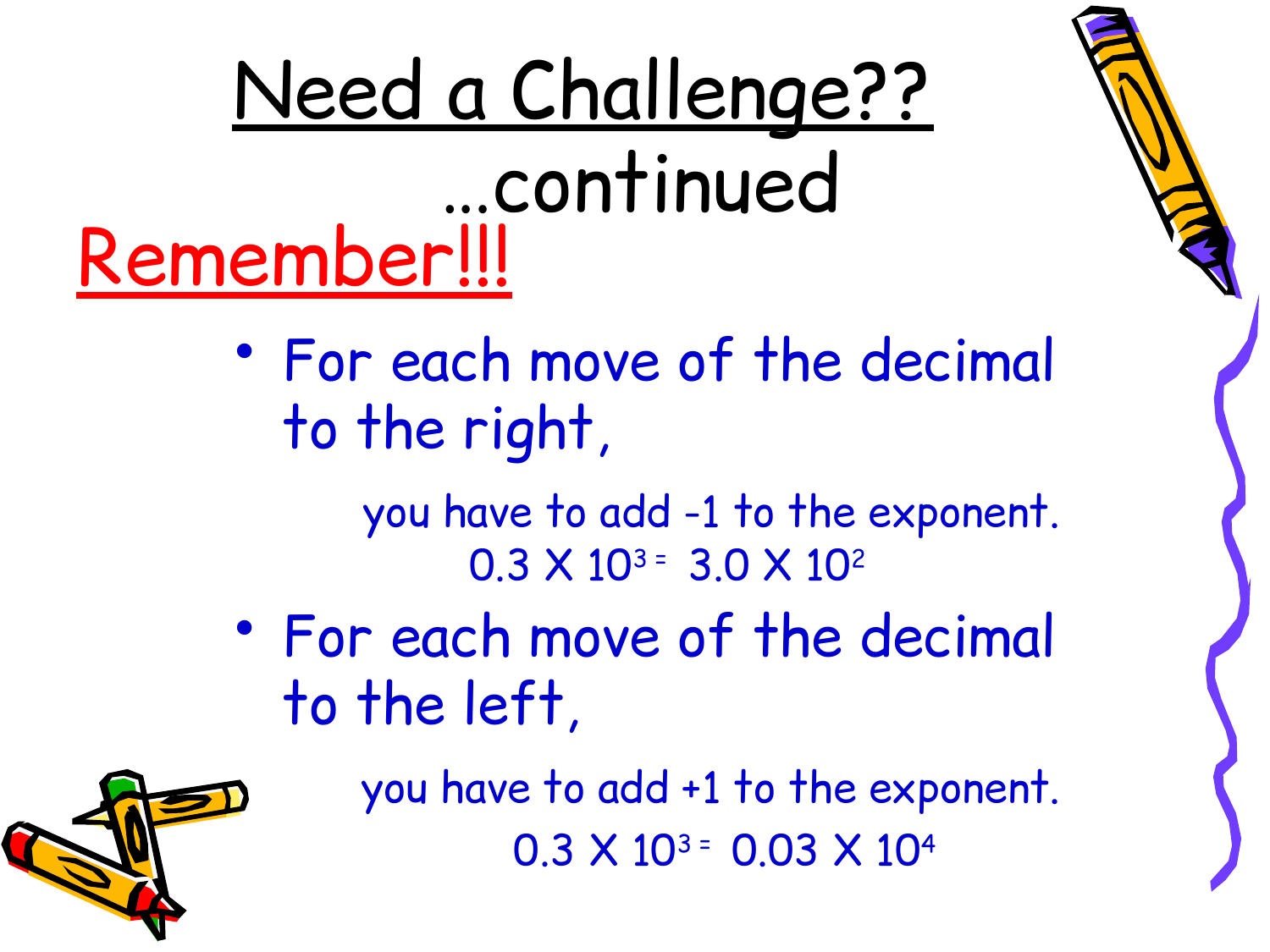

Need a Challenge??
     …continued
# Remember!!!
For each move of the decimal to the right,
 	you have to add -1 to the exponent.    0.3 X 103 =  3.0 X 102
For each move of the decimal to the left,
 	you have to add +1 to the exponent.
0.3 X 103 =  0.03 X 104